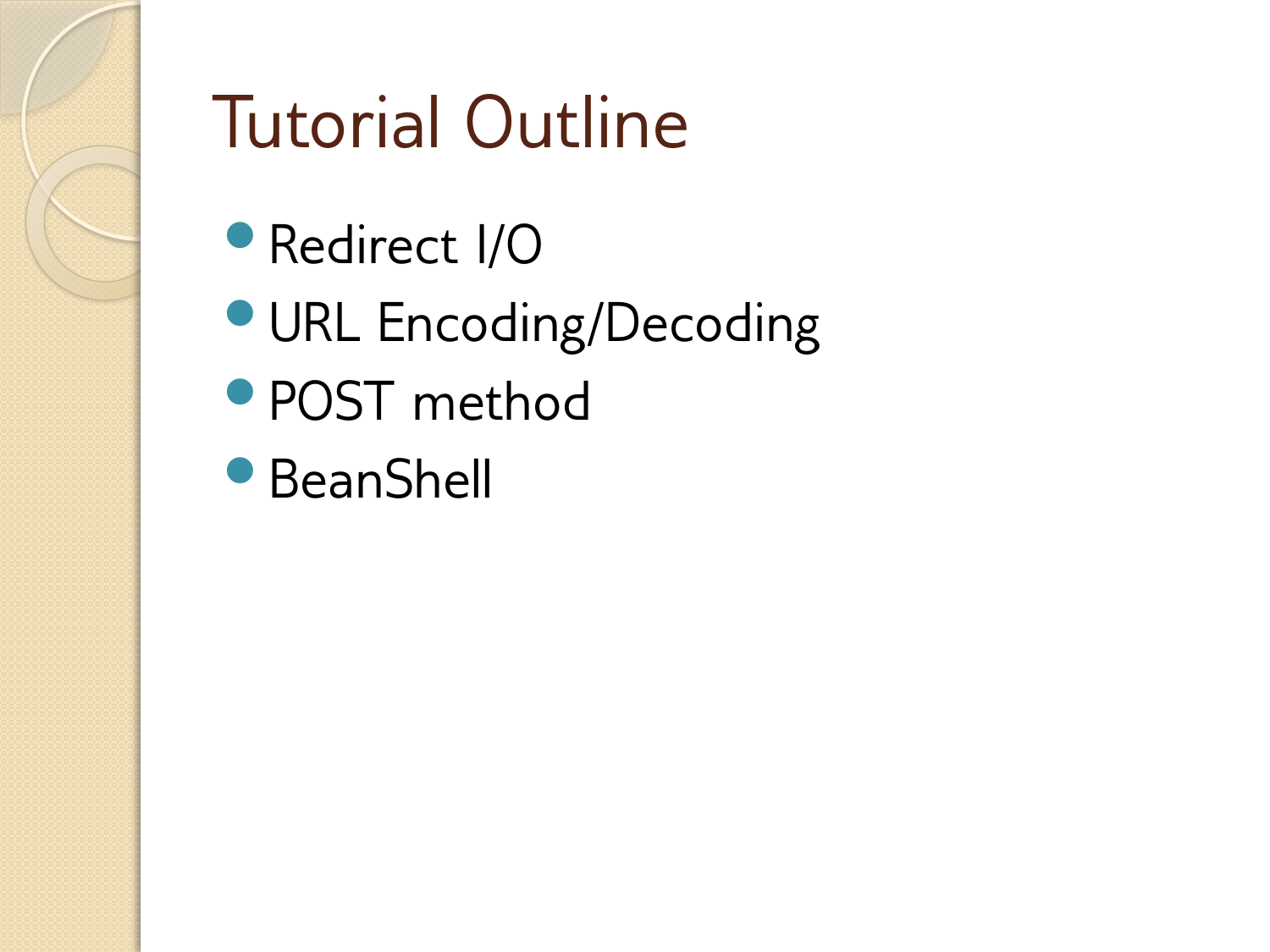

# Tutorial Outline
Redirect I/O
URL Encoding/Decoding
POST method
BeanShell